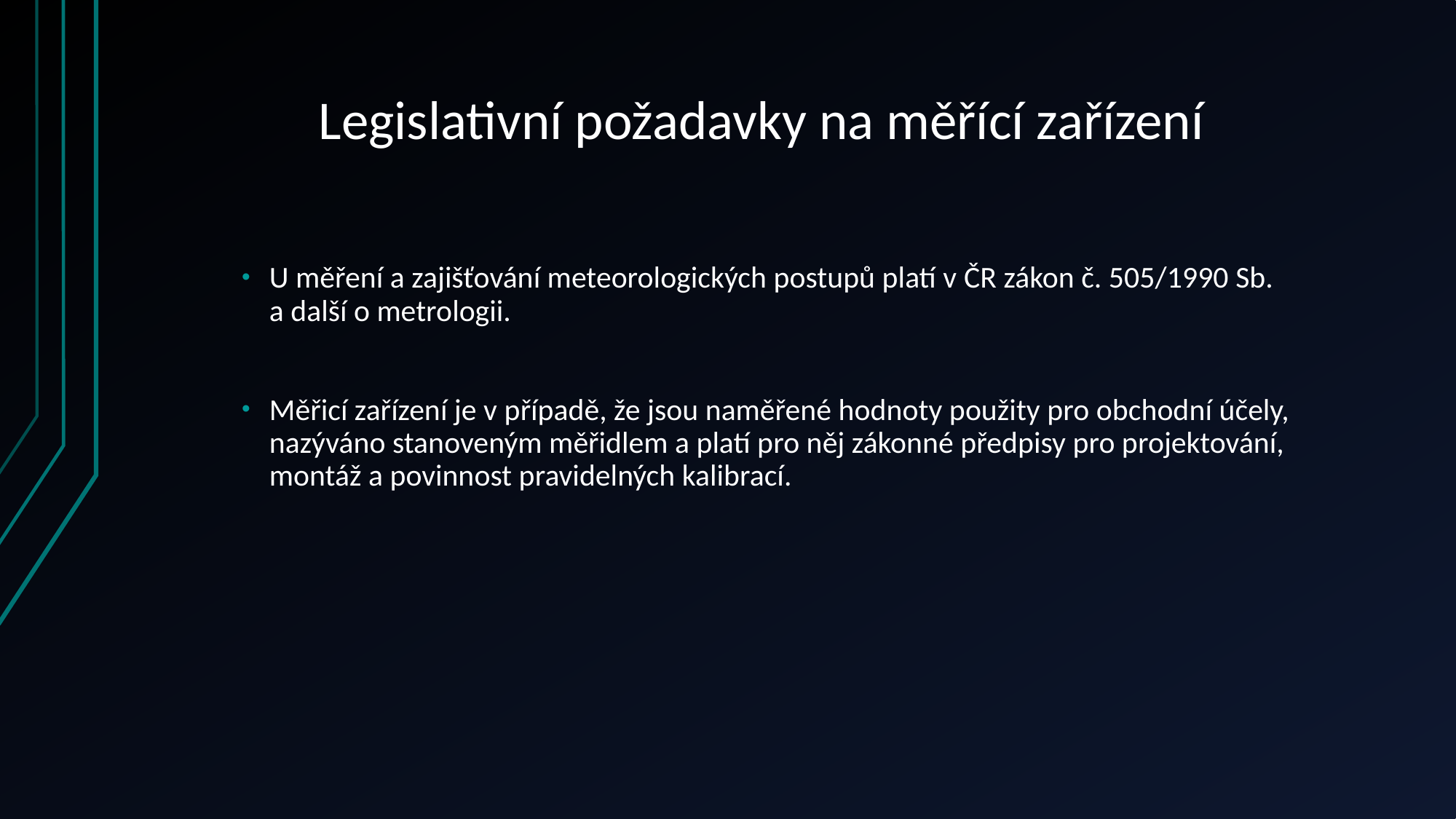

# Legislativní požadavky na měřící zařízení
U měření a zajišťování meteorologických postupů platí v ČR zákon č. 505/1990 Sb.
a další o metrologii.

Měřicí zařízení je v případě, že jsou naměřené hodnoty použity pro obchodní účely, nazýváno stanoveným měřidlem a platí pro něj zákonné předpisy pro projektování, montáž a povinnost pravidelných kalibrací.